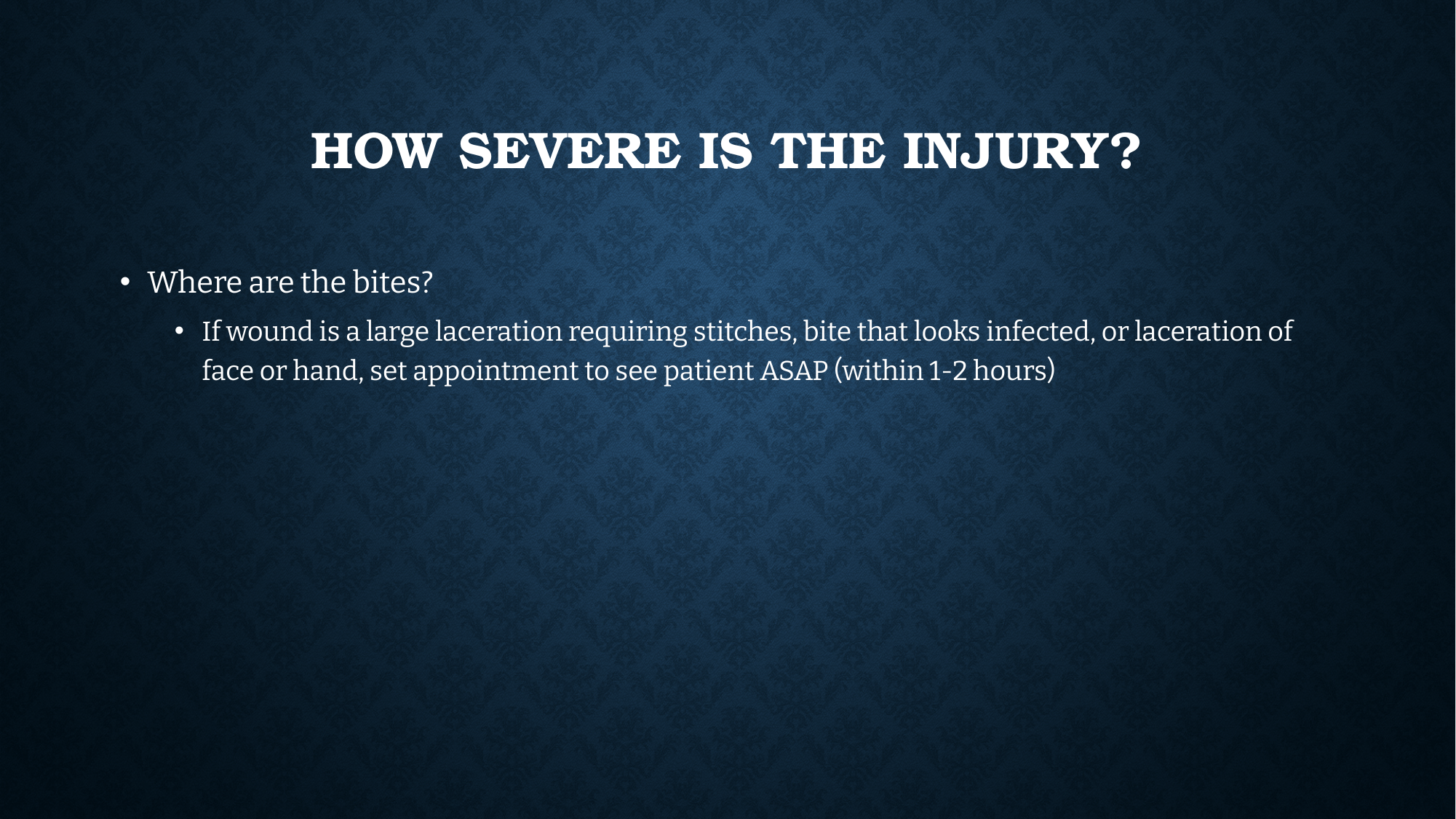

# How severe is the injury?
Where are the bites?
If wound is a large laceration requiring stitches, bite that looks infected, or laceration of face or hand, set appointment to see patient ASAP (within 1-2 hours)